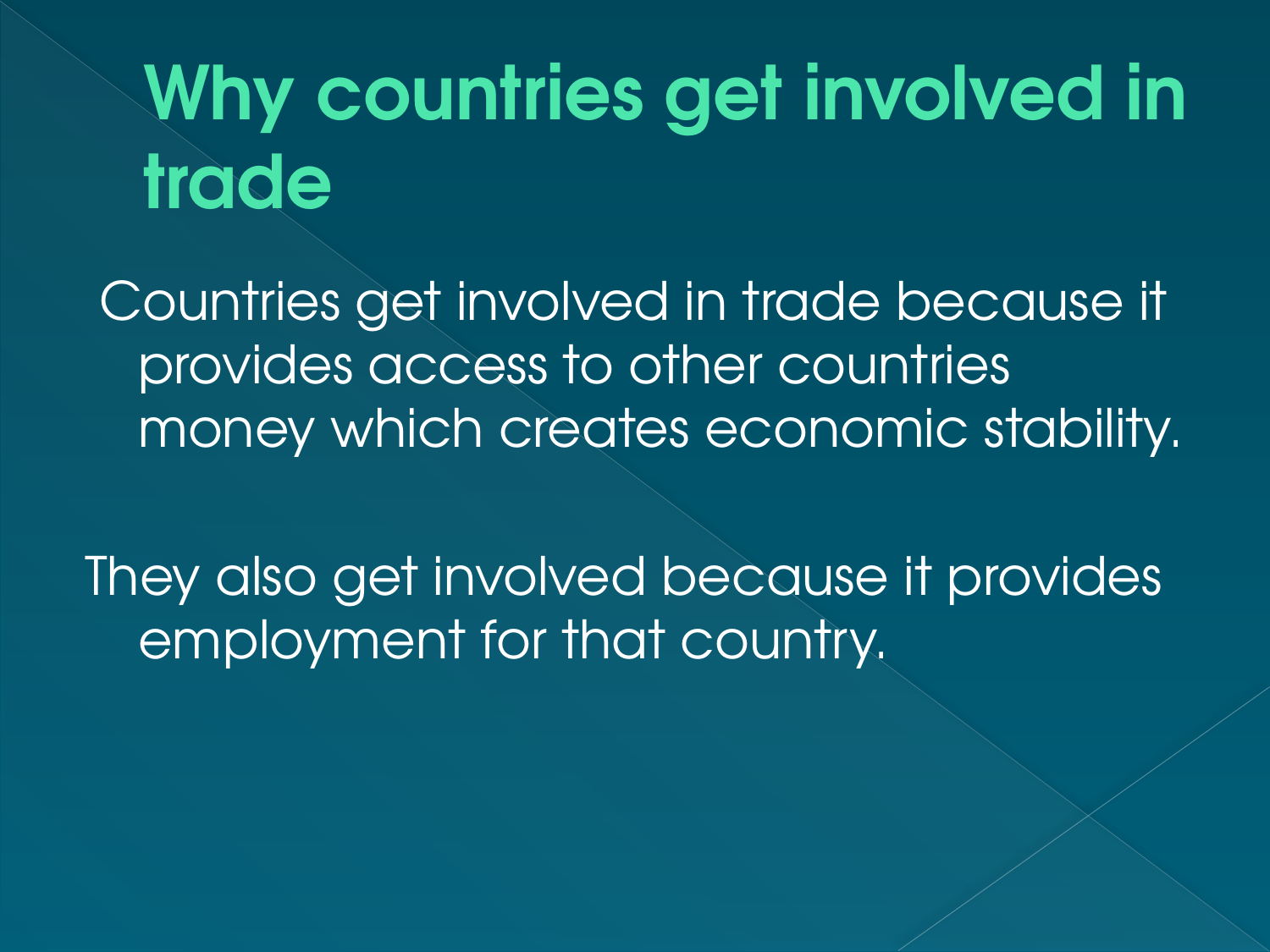

# Why countries get involved in trade
 Countries get involved in trade because it provides access to other countries money which creates economic stability.

They also get involved because it provides employment for that country.